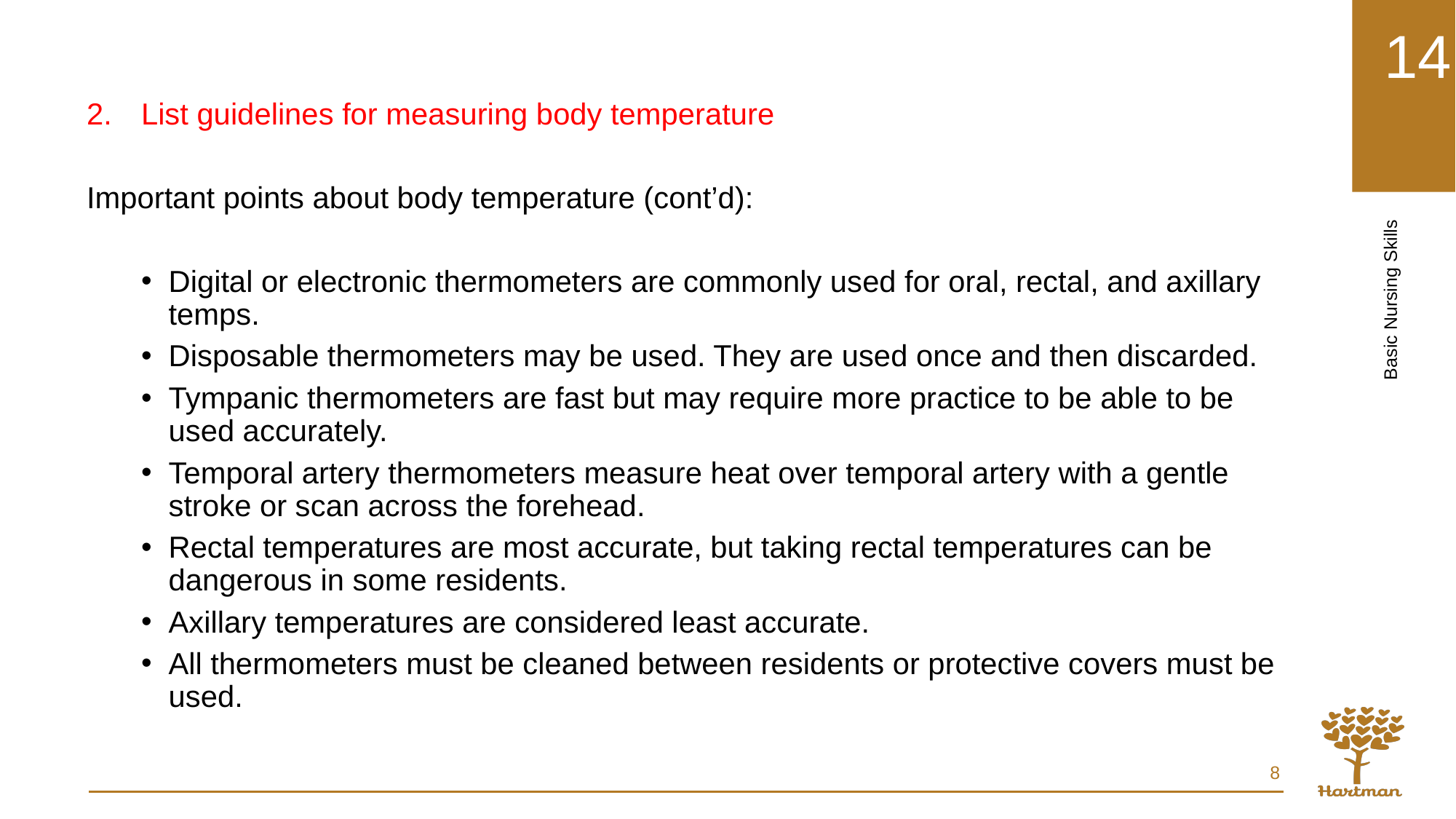

List guidelines for measuring body temperature

Important points about body temperature (cont’d):

Digital or electronic thermometers are commonly used for oral, rectal, and axillary temps.
Disposable thermometers may be used. They are used once and then discarded.
Tympanic thermometers are fast but may require more practice to be able to be used accurately.
Temporal artery thermometers measure heat over temporal artery with a gentle stroke or scan across the forehead.
Rectal temperatures are most accurate, but taking rectal temperatures can be dangerous in some residents.
Axillary temperatures are considered least accurate.
All thermometers must be cleaned between residents or protective covers must be used.

8